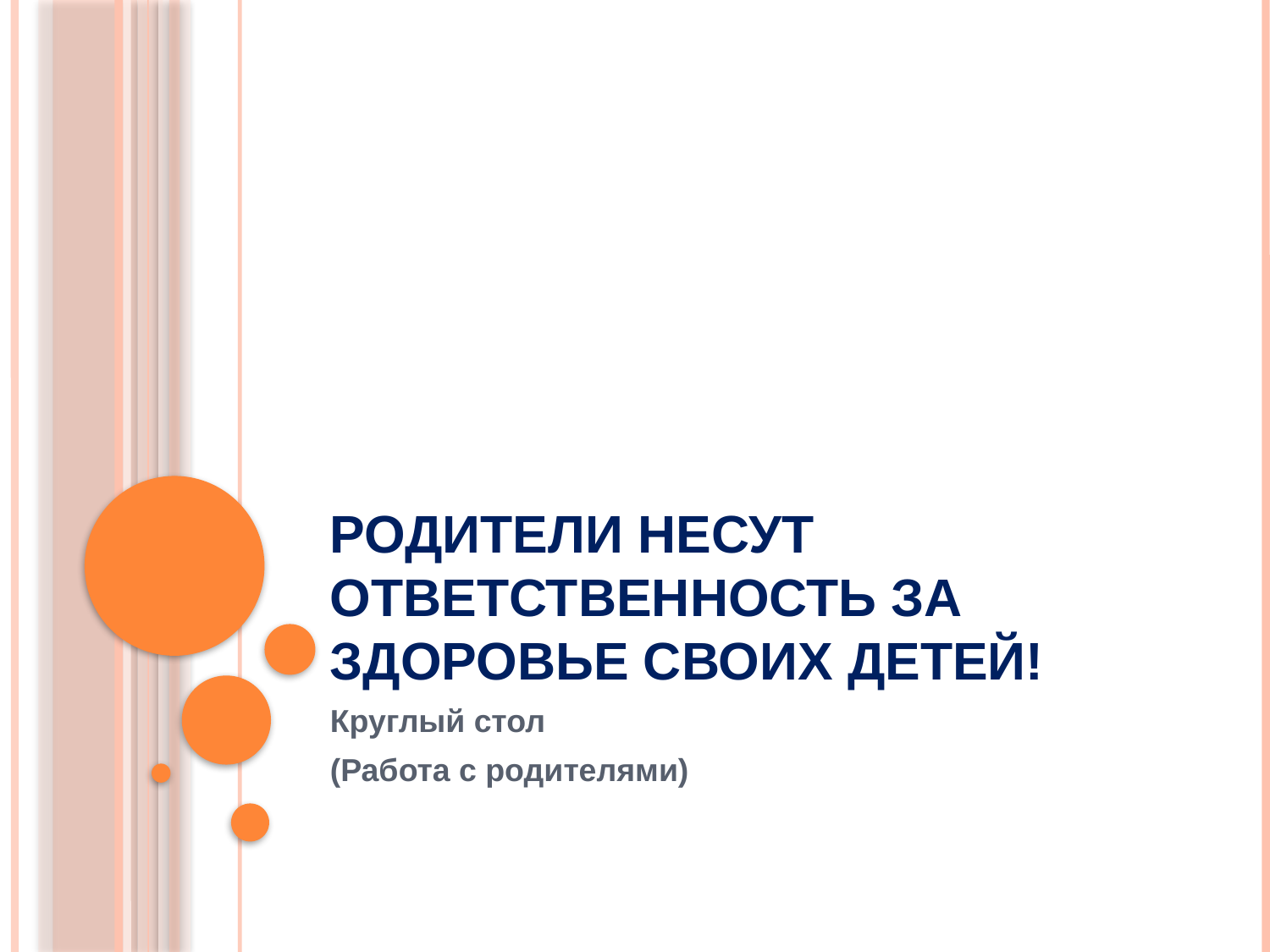

# Родители несут ответственность за здоровье своих детей!
Круглый стол
(Работа с родителями)